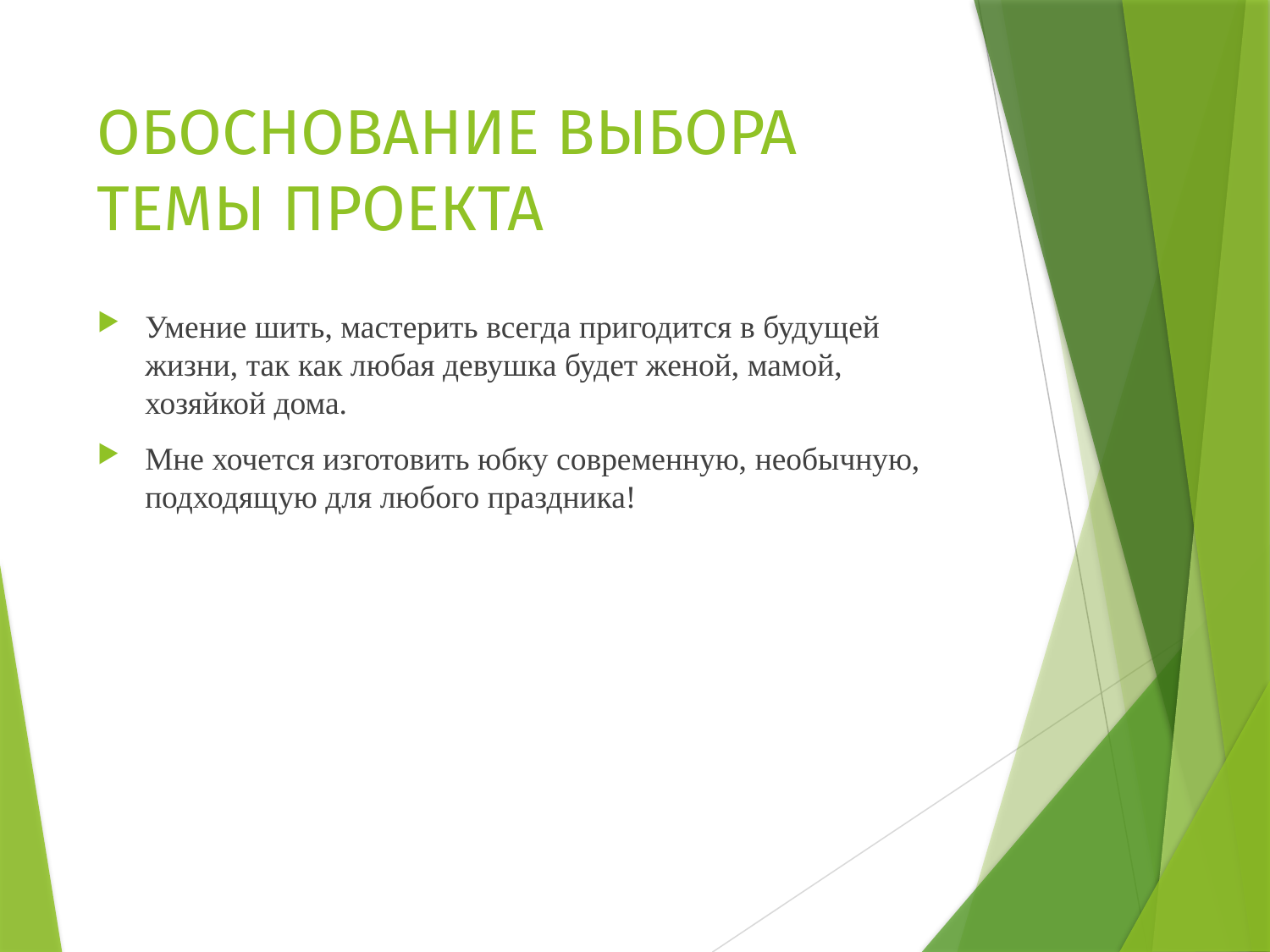

# ОБОСНОВАНИЕ ВЫБОРА ТЕМЫ ПРОЕКТА
Умение шить, мастерить всегда пригодится в будущей жизни, так как любая девушка будет женой, мамой, хозяйкой дома.
Мне хочется изготовить юбку современную, необычную, подходящую для любого праздника!